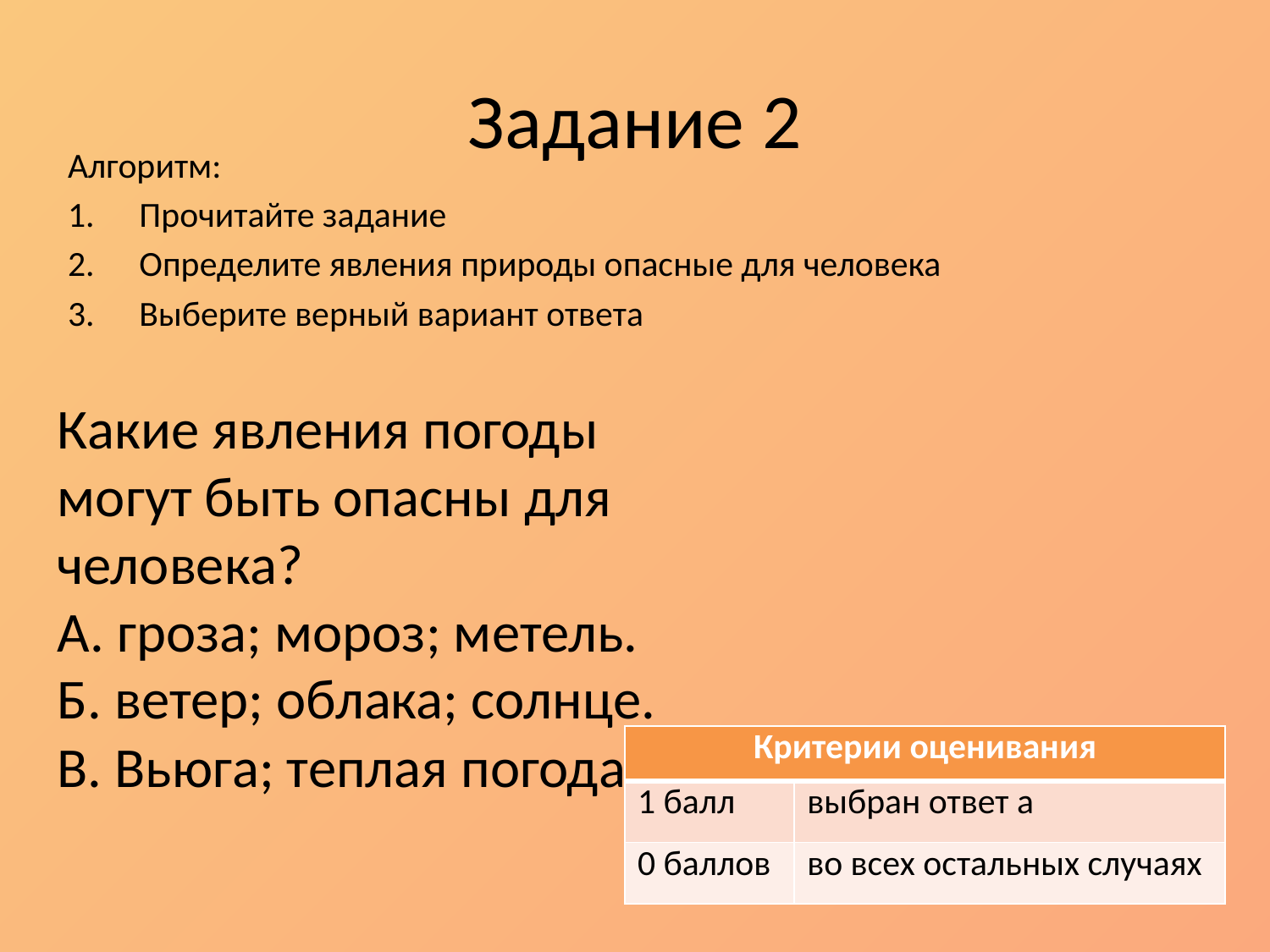

# Задание 2
Алгоритм:
Прочитайте задание
Определите явления природы опасные для человека
Выберите верный вариант ответа
Какие явления погоды могут быть опасны для человека?
А. гроза; мороз; метель.
Б. ветер; облака; солнце.
В. Вьюга; теплая погода.

| Критерии оценивания |  |
| --- | --- |
| 1 балл | выбран ответ а |
| 0 баллов | во всех остальных случаях |